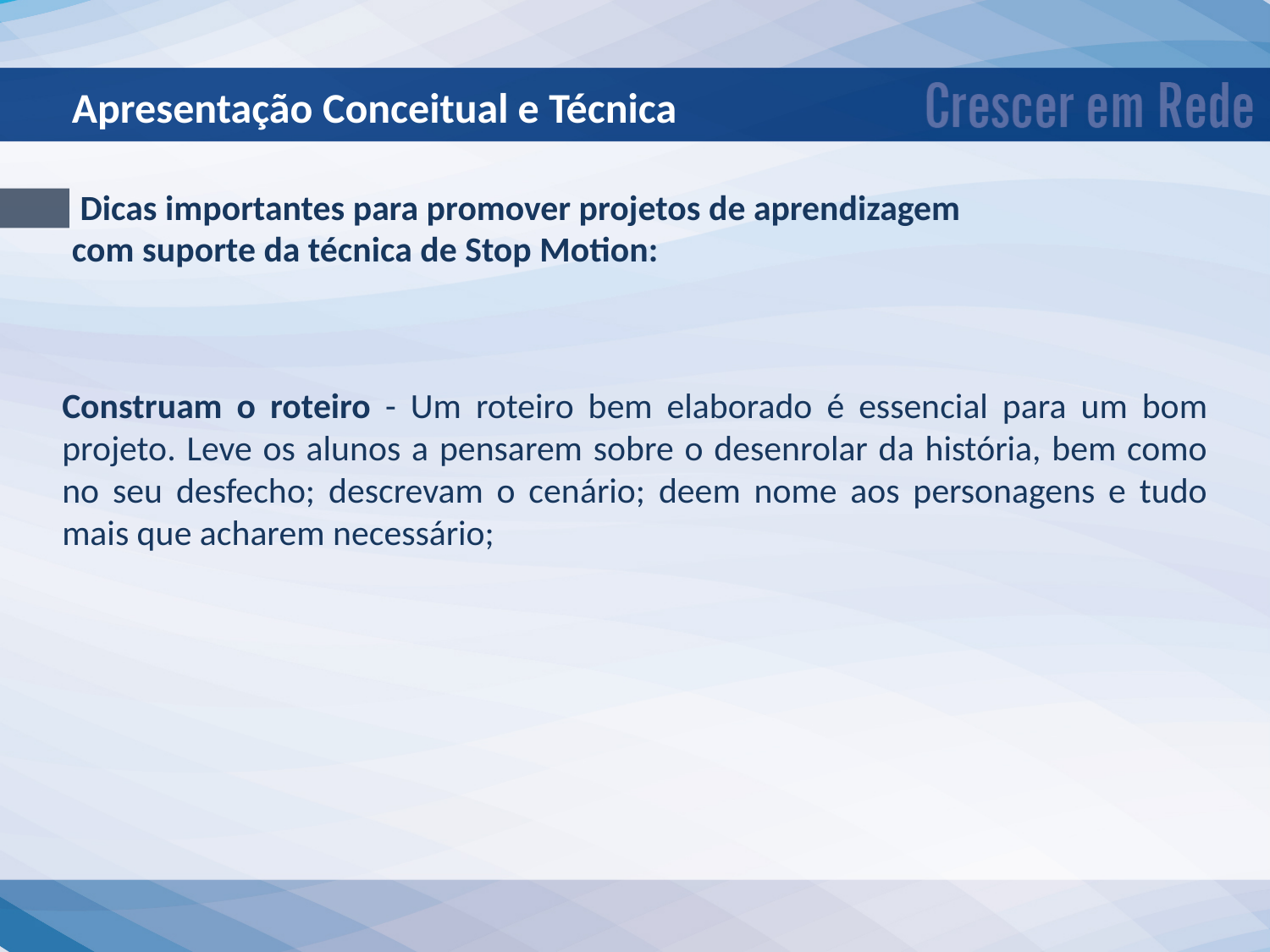

Apresentação Conceitual e Técnica
 Dicas importantes para promover projetos de aprendizagem com suporte da técnica de Stop Motion:

Construam o roteiro - Um roteiro bem elaborado é essencial para um bom projeto. Leve os alunos a pensarem sobre o desenrolar da história, bem como no seu desfecho; descrevam o cenário; deem nome aos personagens e tudo mais que acharem necessário;